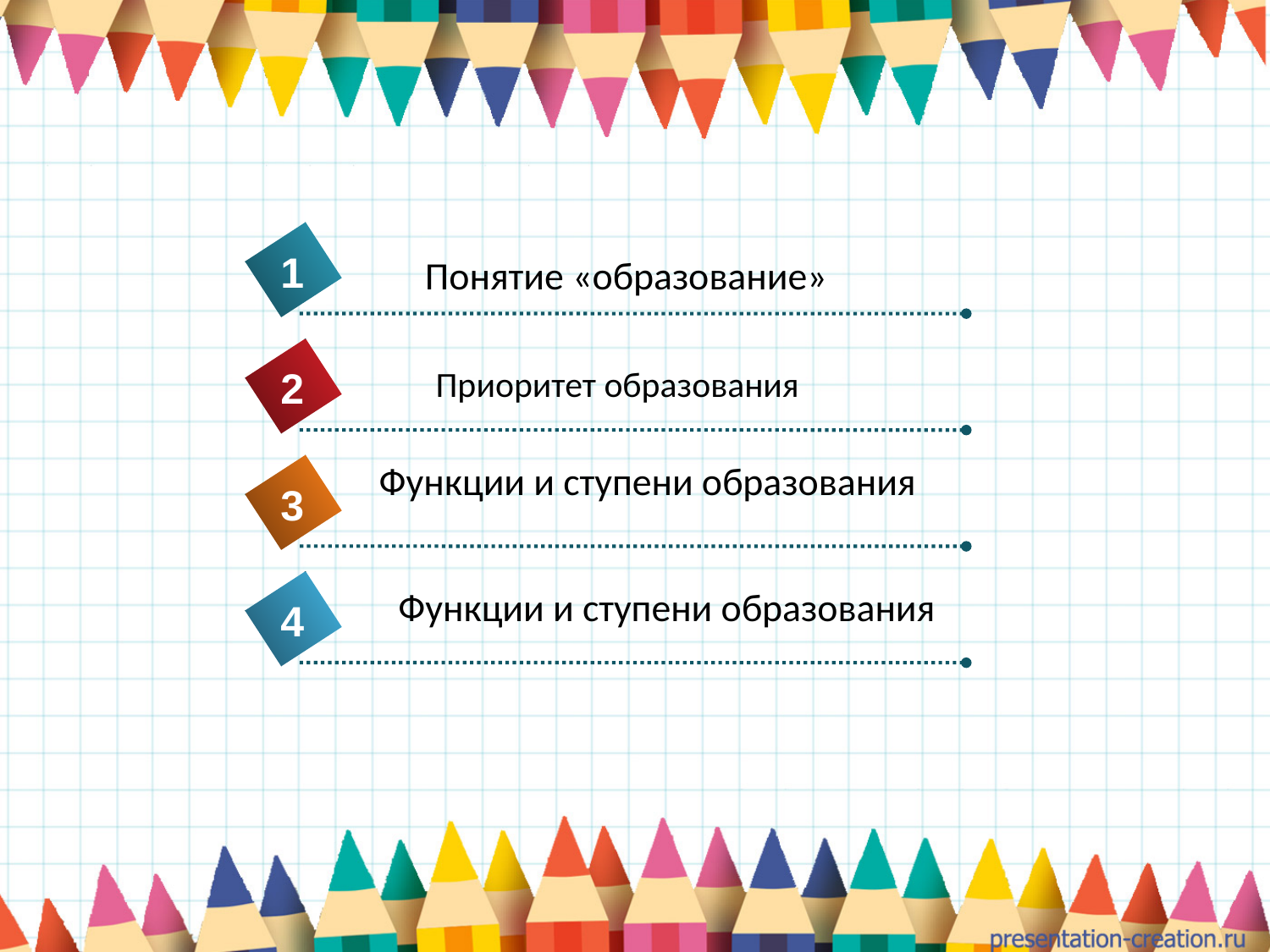

1
Понятие «образование»

Приоритет образования
2

Функции и ступени образования

3

Функции и ступени образования

4